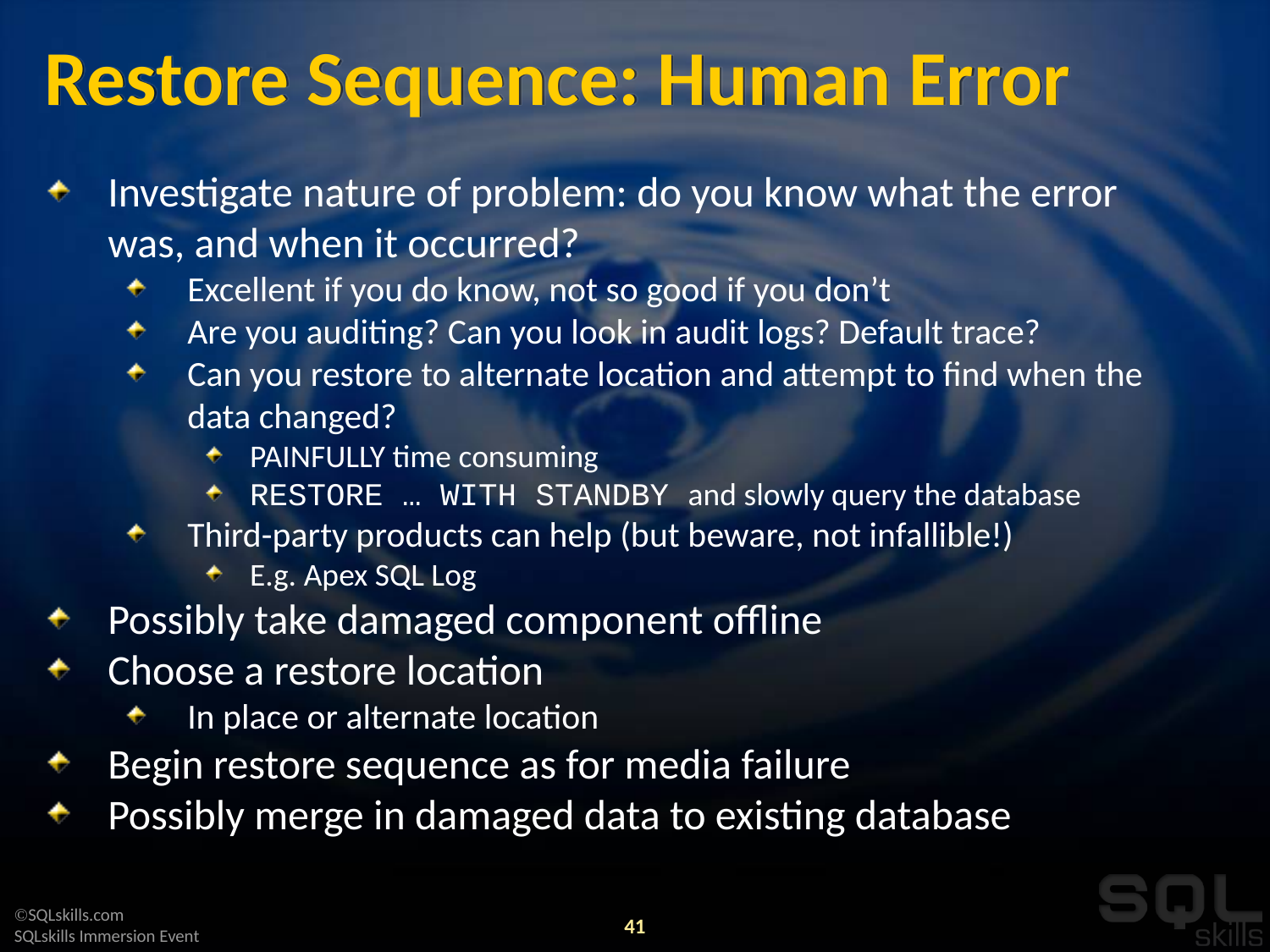

# Restore Sequence: Human Error
Investigate nature of problem: do you know what the error was, and when it occurred?
Excellent if you do know, not so good if you don’t
Are you auditing? Can you look in audit logs? Default trace?
Can you restore to alternate location and attempt to find when the data changed?
PAINFULLY time consuming
RESTORE … WITH STANDBY and slowly query the database
Third-party products can help (but beware, not infallible!)
E.g. Apex SQL Log
Possibly take damaged component offline
Choose a restore location
In place or alternate location
Begin restore sequence as for media failure
Possibly merge in damaged data to existing database
41